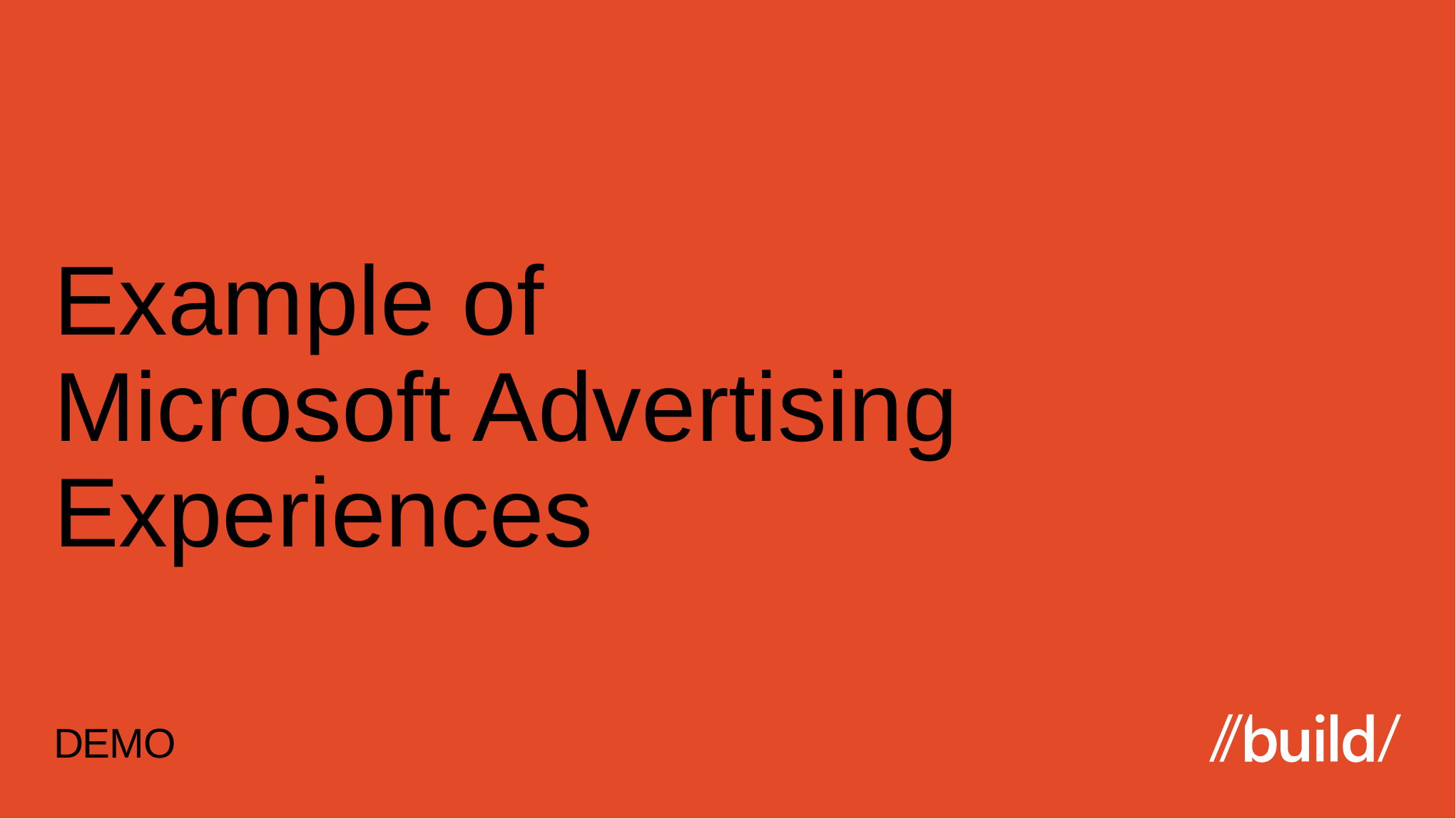

# Example of Microsoft Advertising Experiences
DEMO